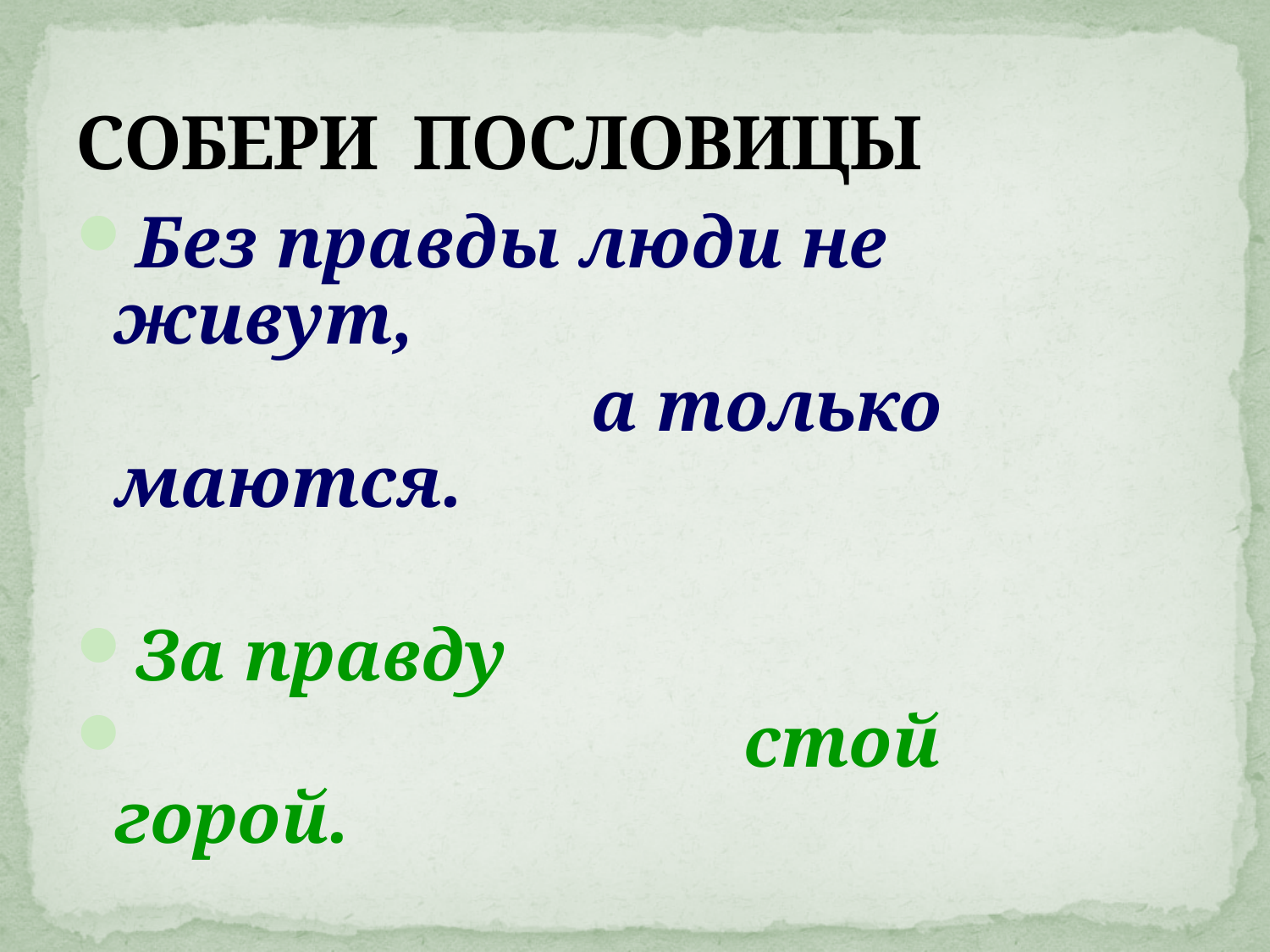

# СОБЕРИ  ПОСЛОВИЦЫ
Без правды люди не живут,
                            а только маются.

За правду
                                 стой горой.

Кто правдой живёт,
                  тот добро  наживёт.